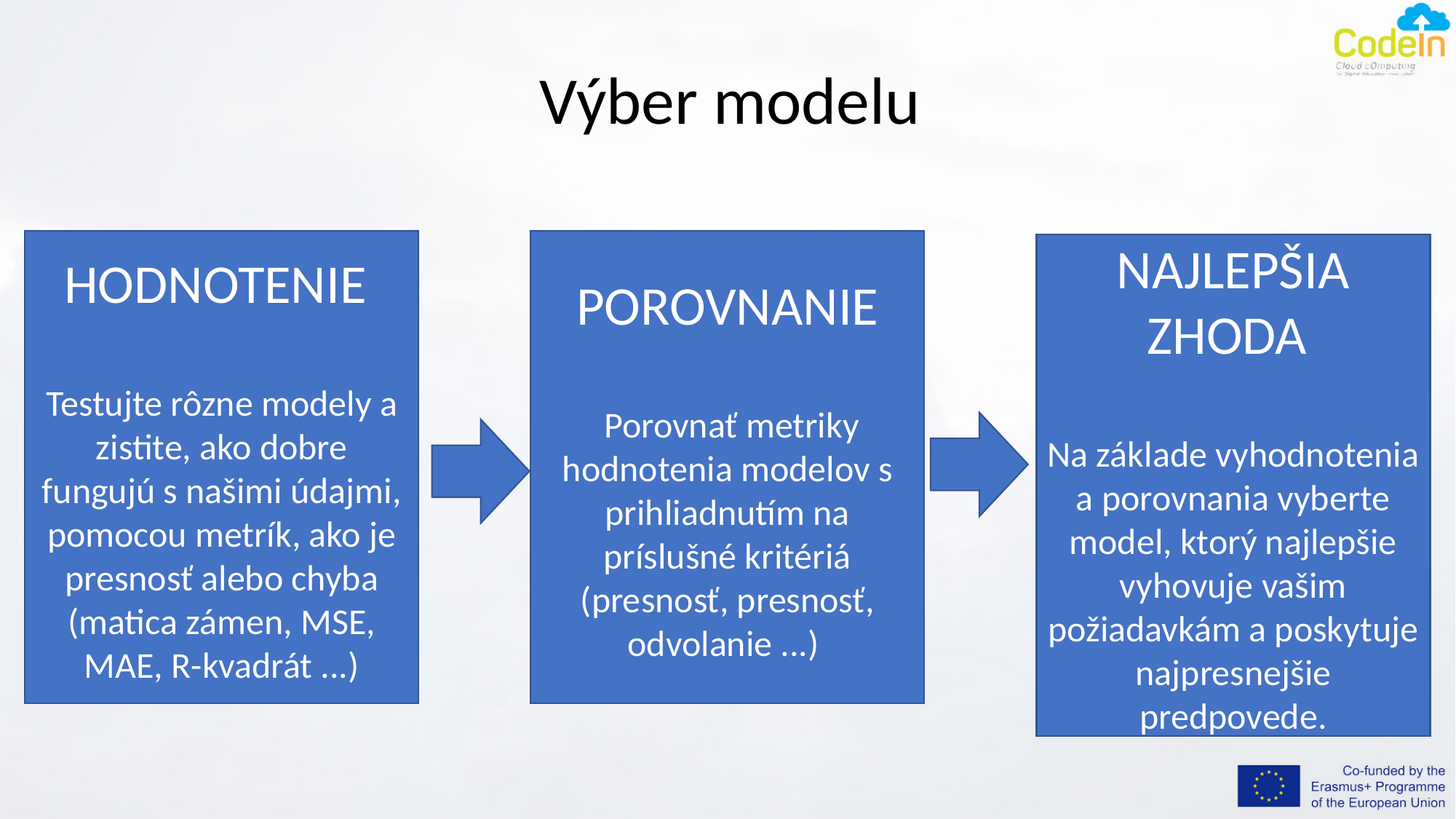

# Výber modelu
HODNOTENIE

Testujte rôzne modely a zistite, ako dobre fungujú s našimi údajmi, pomocou metrík, ako je presnosť alebo chyba (matica zámen, MSE, MAE, R-kvadrát ...)
POROVNANIE

 Porovnať metriky hodnotenia modelov s prihliadnutím na príslušné kritériá (presnosť, presnosť, odvolanie ...)
NAJLEPŠIA ZHODA

Na základe vyhodnotenia a porovnania vyberte model, ktorý najlepšie vyhovuje vašim požiadavkám a poskytuje najpresnejšie predpovede.